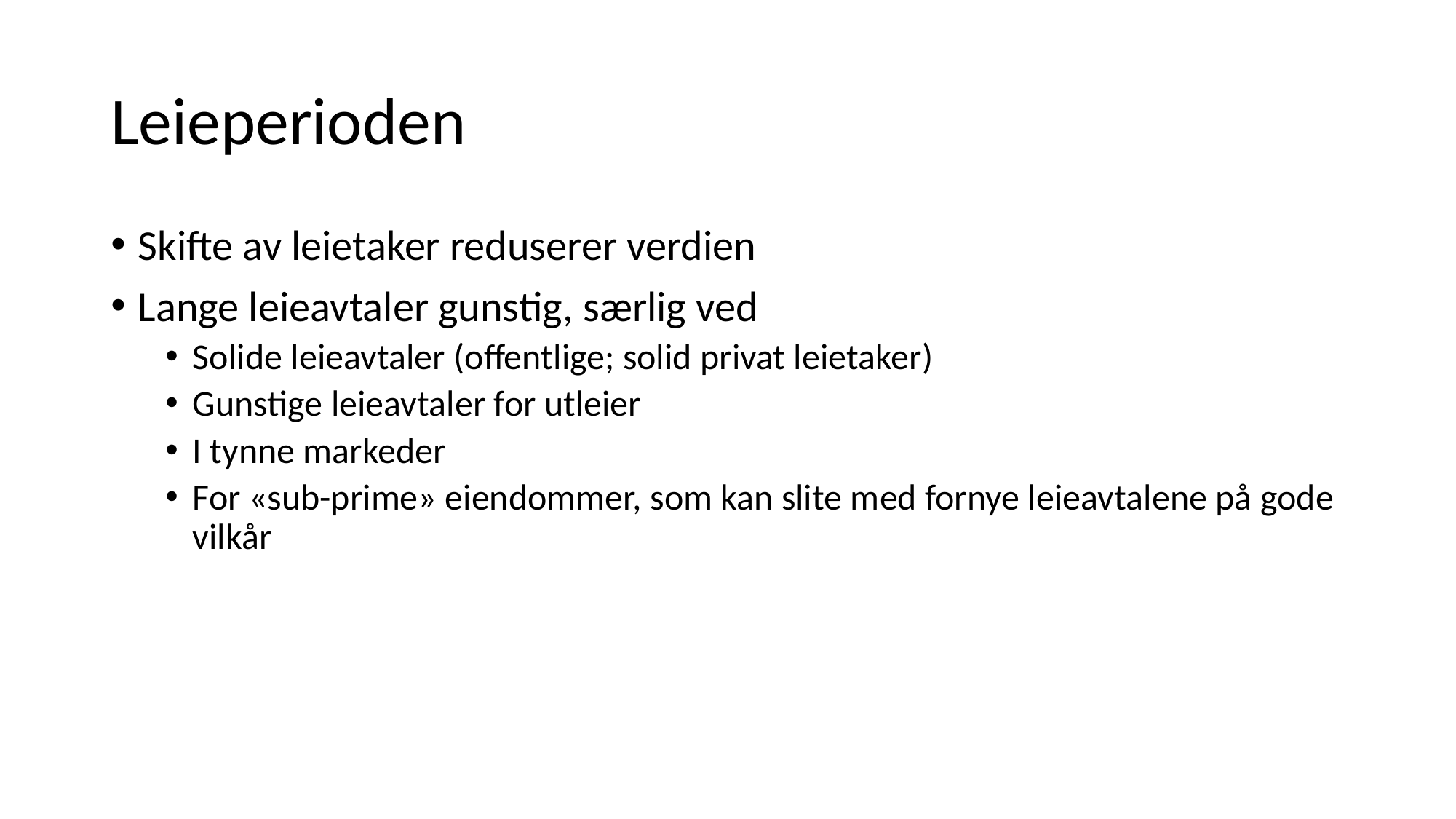

# Leieperioden
Skifte av leietaker reduserer verdien
Lange leieavtaler gunstig, særlig ved
Solide leieavtaler (offentlige; solid privat leietaker)
Gunstige leieavtaler for utleier
I tynne markeder
For «sub-prime» eiendommer, som kan slite med fornye leieavtalene på gode vilkår